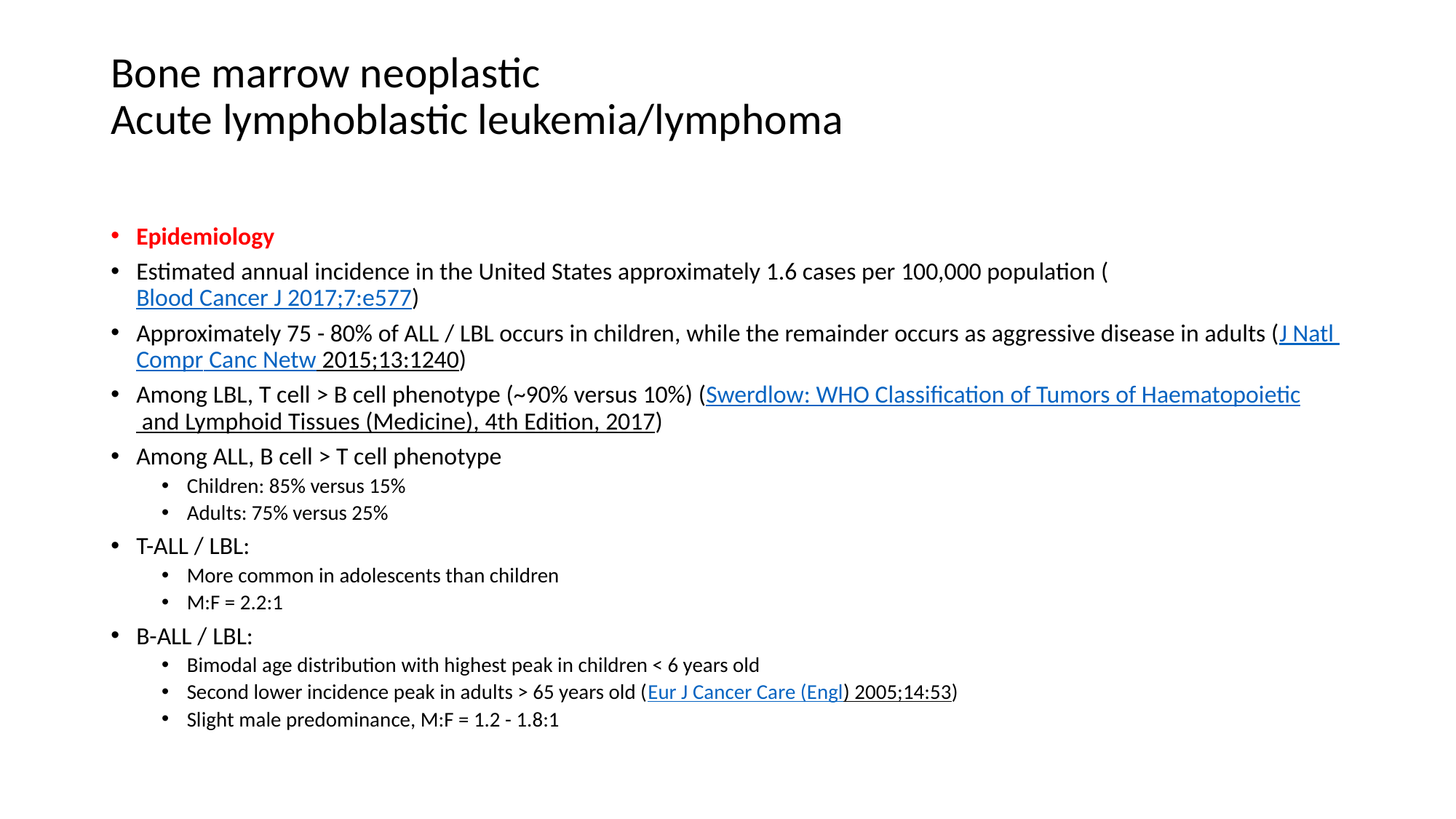

# Bone marrow neoplastic Acute lymphoblastic leukemia/lymphoma
Epidemiology
Estimated annual incidence in the United States approximately 1.6 cases per 100,000 population (Blood Cancer J 2017;7:e577)
Approximately 75 - 80% of ALL / LBL occurs in children, while the remainder occurs as aggressive disease in adults (J Natl Compr Canc Netw 2015;13:1240)
Among LBL, T cell > B cell phenotype (~90% versus 10%) (Swerdlow: WHO Classification of Tumors of Haematopoietic and Lymphoid Tissues (Medicine), 4th Edition, 2017)
Among ALL, B cell > T cell phenotype
Children: 85% versus 15%
Adults: 75% versus 25%
T-ALL / LBL:
More common in adolescents than children
M:F = 2.2:1
B-ALL / LBL:
Bimodal age distribution with highest peak in children < 6 years old
Second lower incidence peak in adults > 65 years old (Eur J Cancer Care (Engl) 2005;14:53)
Slight male predominance, M:F = 1.2 - 1.8:1